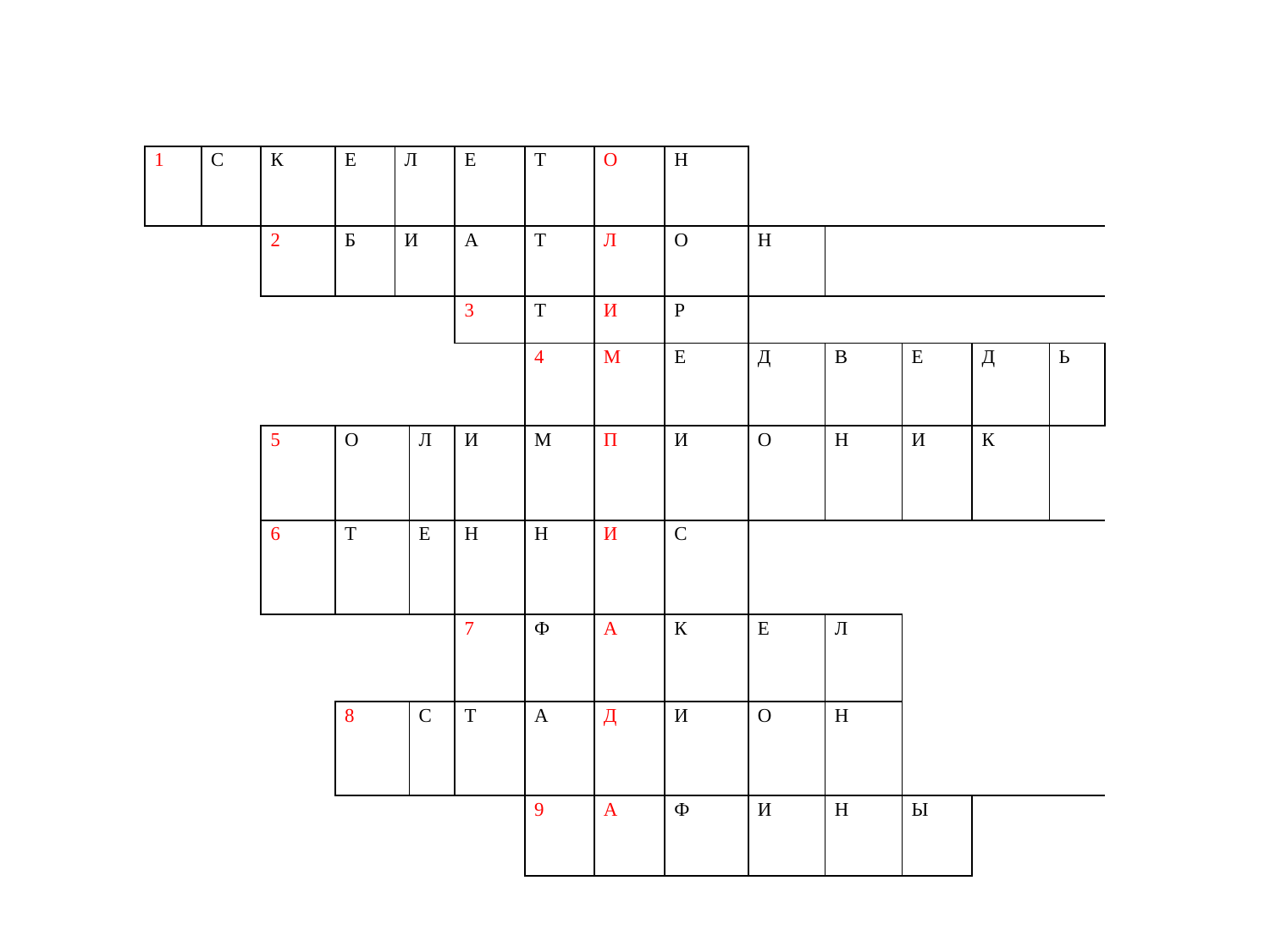

#
| 1 | С | К | Е | Л |  | Е | Т | О | Н |  |  |  |  |  |
| --- | --- | --- | --- | --- | --- | --- | --- | --- | --- | --- | --- | --- | --- | --- |
|  |  | 2 | Б | И |  | А | Т | Л | О | Н |  |  |  |  |
|  |  |  |  |  |  | 3 | Т | И | Р |  |  |  |  |  |
|  |  |  |  |  |  |  | 4 | М | Е | Д | В | Е | Д | Ь |
|  |  | 5 | О |  | Л | И | М | П | И | О | Н | И | К |  |
|  |  | 6 | Т |  | Е | Н | Н | И | С |  |  |  |  |  |
|  |  |  |  |  |  | 7 | Ф | А | К | Е | Л |  |  |  |
|  |  |  | 8 |  | С | Т | А | Д | И | О | Н |  |  |  |
|  |  |  |  |  |  |  | 9 | А | Ф | И | Н | Ы |  |  |